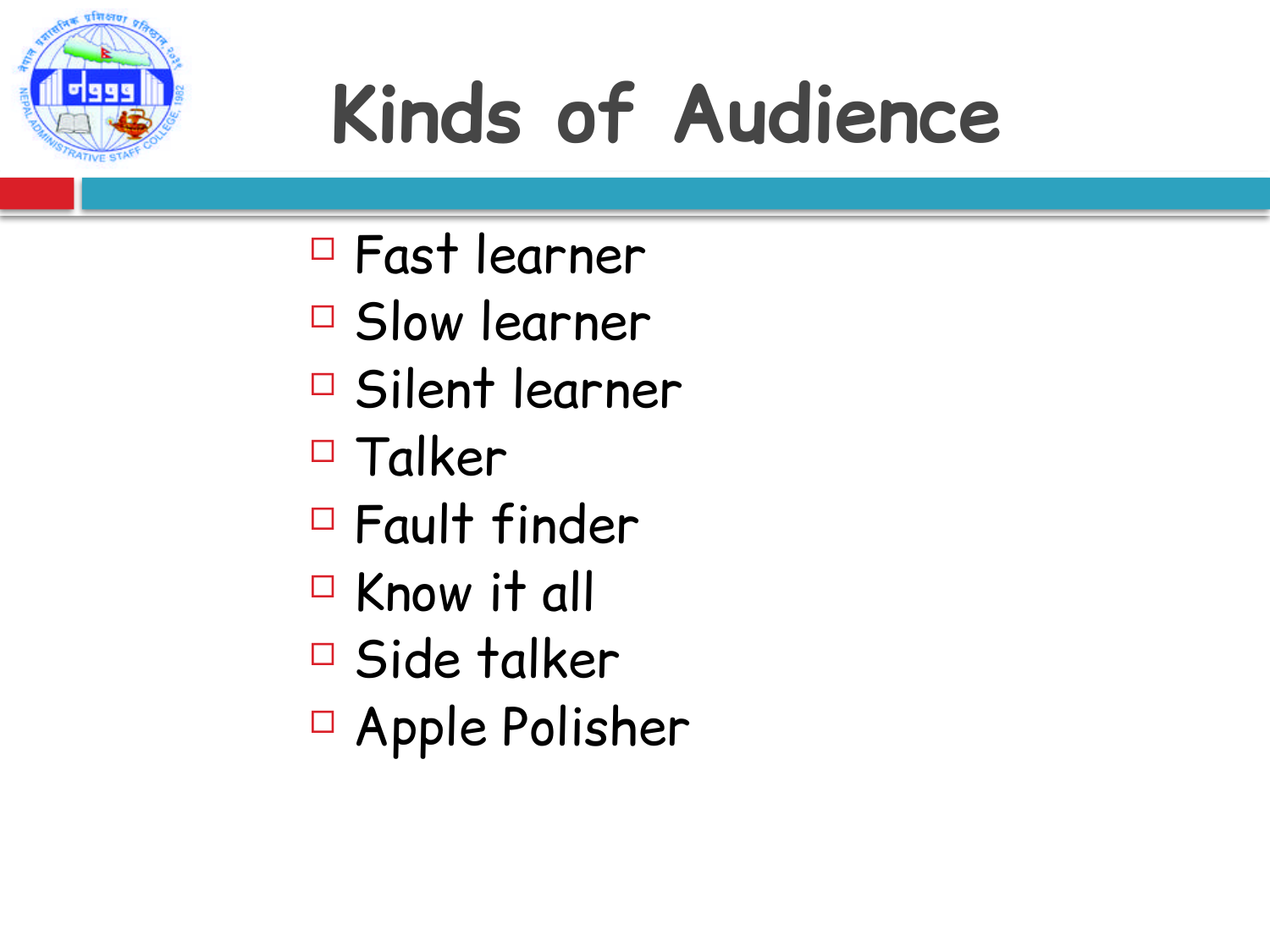

# Kinds of Audience
Fast learner
Slow learner
Silent learner
Talker
Fault finder
Know it all
Side talker
Apple Polisher